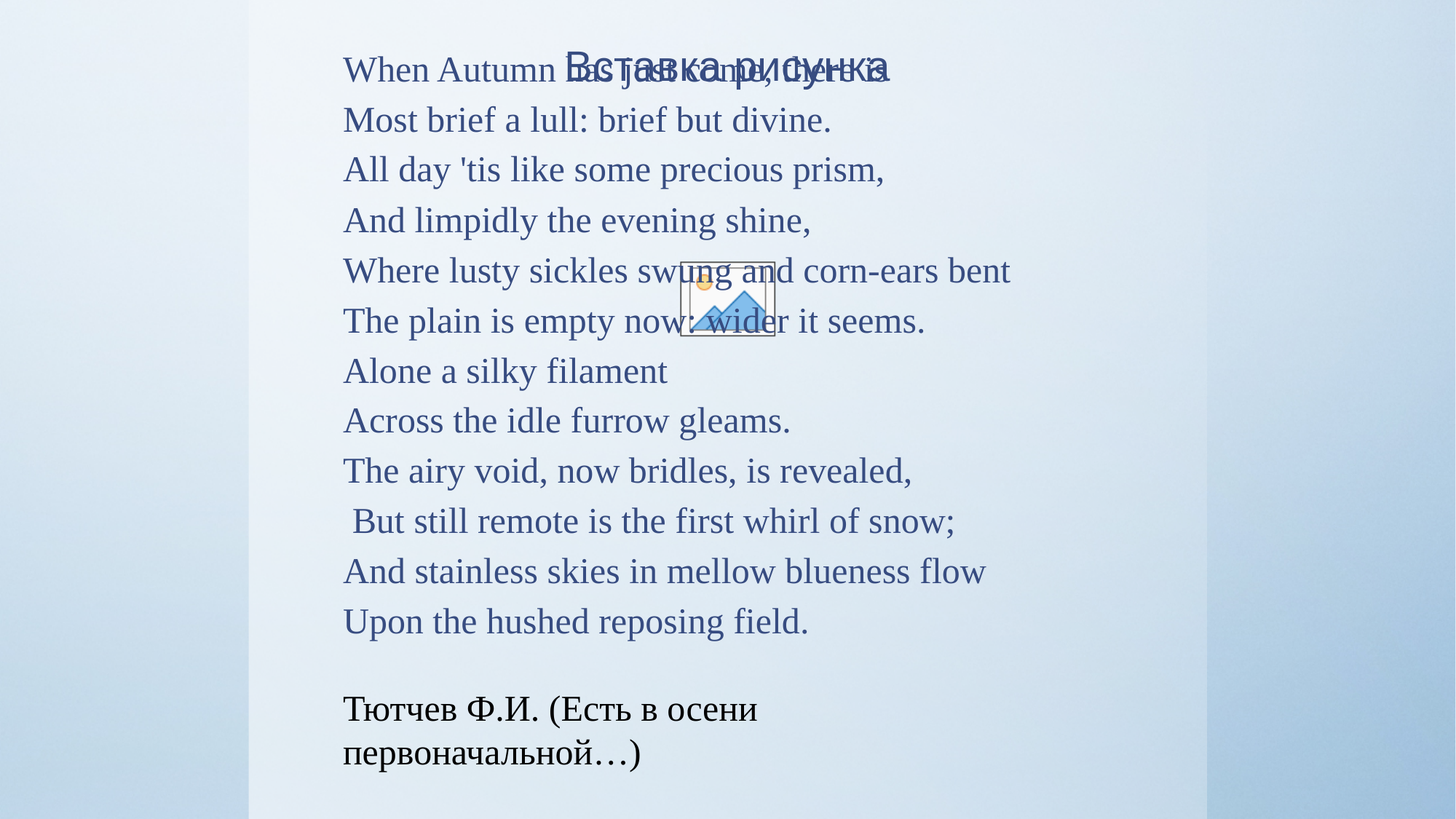

When Autumn has just come, there is
Most brief a lull: brief but divine.
All day 'tis like some precious prism,
And limpidly the evening shine,
Where lusty sickles swung and corn-ears bent
The plain is empty now: wider it seems.
Alone a silky filament
Across the idle furrow gleams.
The airy void, now bridles, is revealed,
 But still remote is the first whirl of snow;
And stainless skies in mellow blueness flow
Upon the hushed reposing field.

Тютчев Ф.И. (Есть в осени первоначальной…)
#